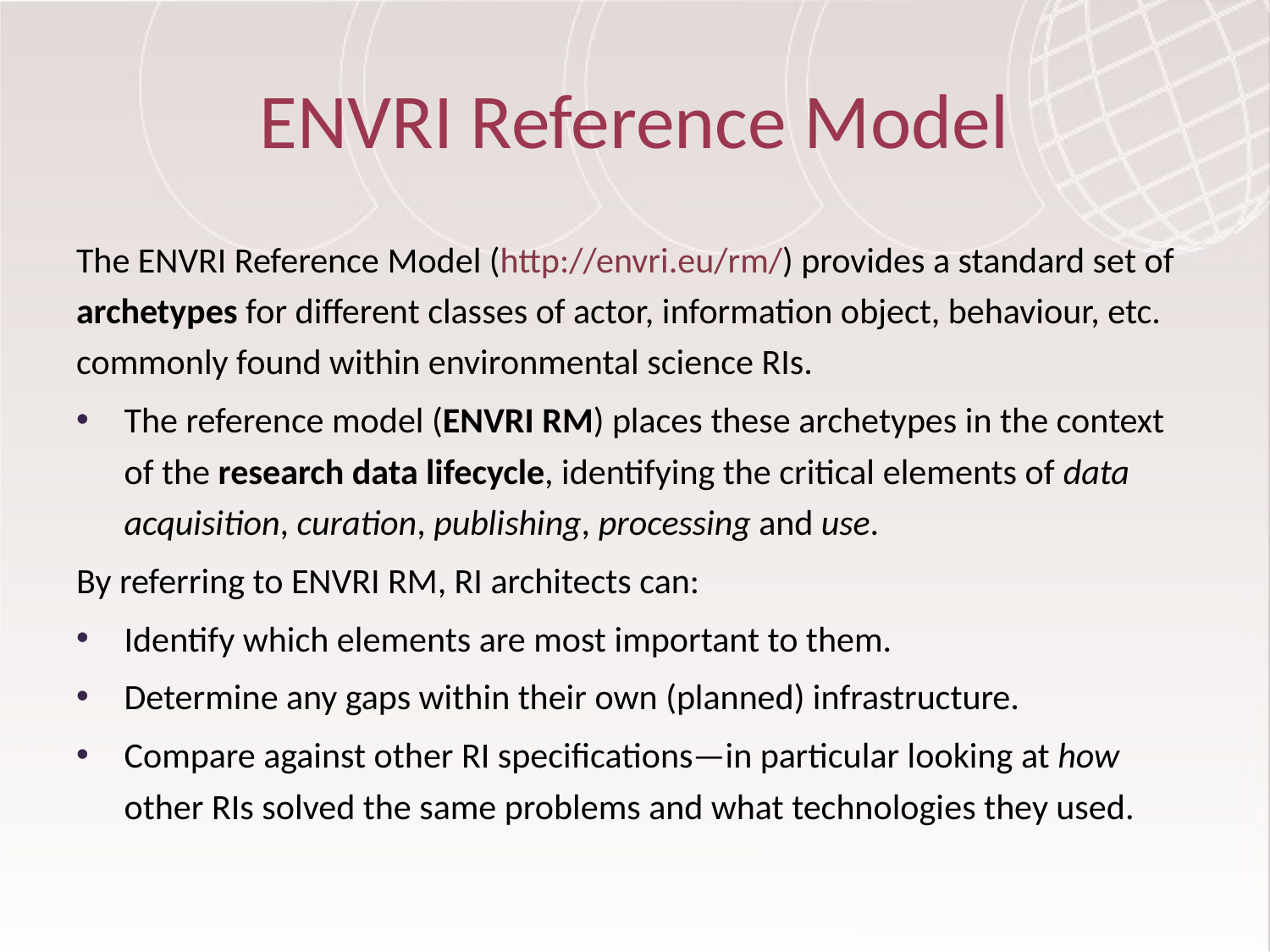

# ENVRI Reference Model
The ENVRI Reference Model (http://envri.eu/rm/) provides a standard set of archetypes for different classes of actor, information object, behaviour, etc. commonly found within environmental science RIs.
The reference model (ENVRI RM) places these archetypes in the context of the research data lifecycle, identifying the critical elements of data acquisition, curation, publishing, processing and use.
By referring to ENVRI RM, RI architects can:
Identify which elements are most important to them.
Determine any gaps within their own (planned) infrastructure.
Compare against other RI specifications—in particular looking at how other RIs solved the same problems and what technologies they used.